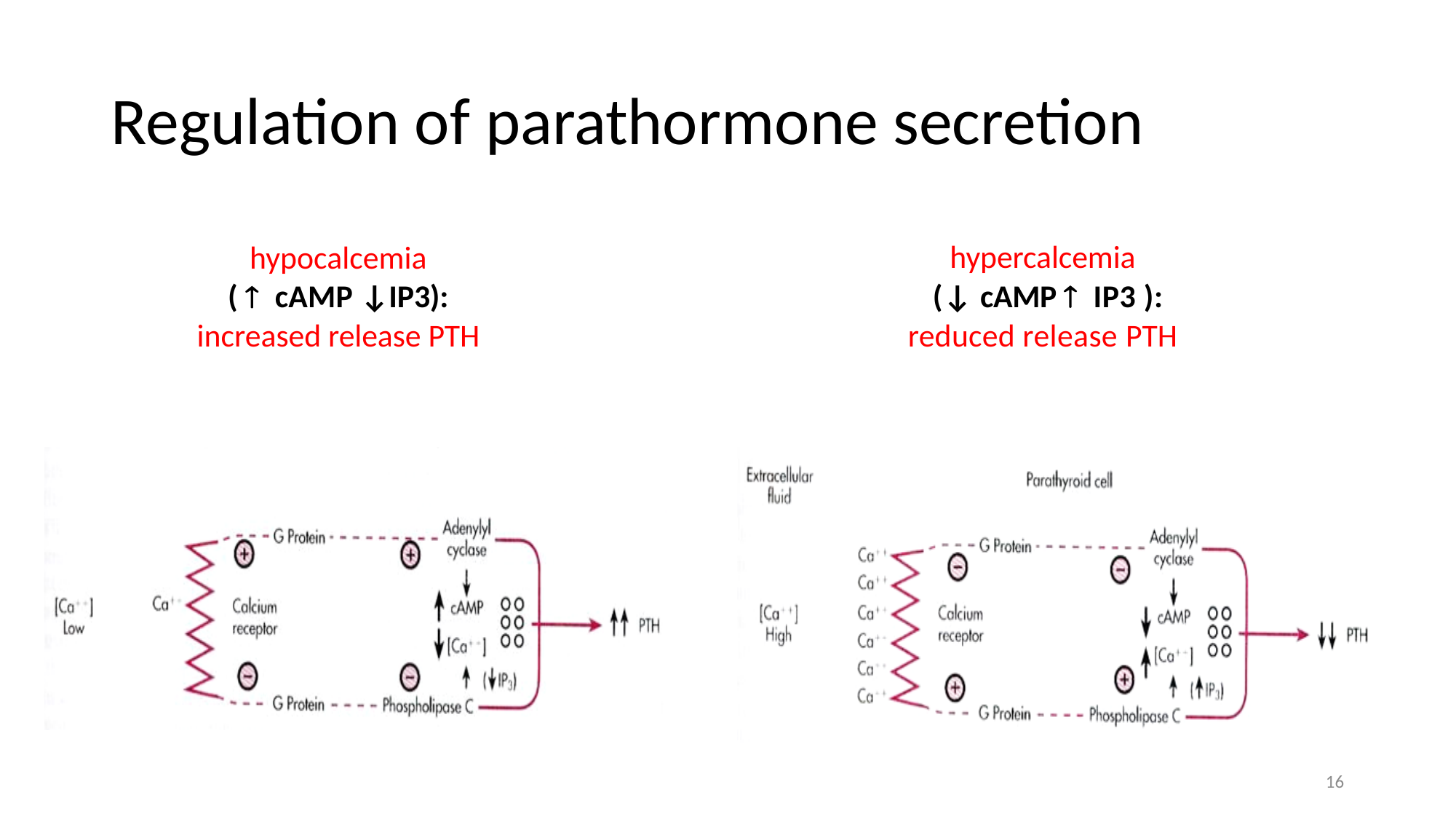

# Regulation of parathormone secretion
hypercalcemia
(↓ cAMP ↑ IP3 ):
reduced release PTH
hypocalcemia
( ↑ cAMP ↓IP3):
increased release PTH

16